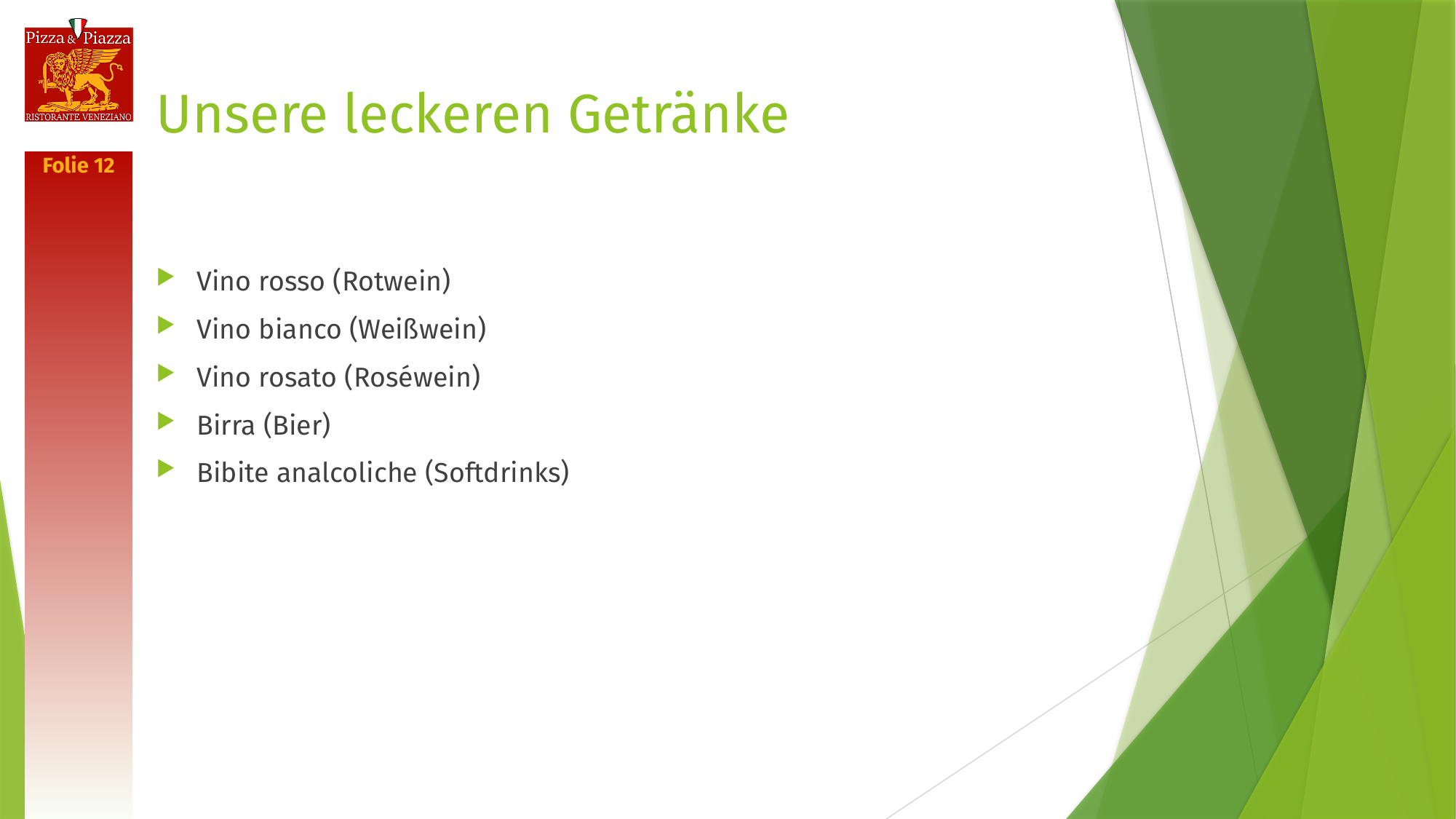

# Unsere leckeren Getränke
Vino rosso (Rotwein)
Vino bianco (Weißwein)
Vino rosato (Roséwein)
Birra (Bier)
Bibite analcoliche (Softdrinks)